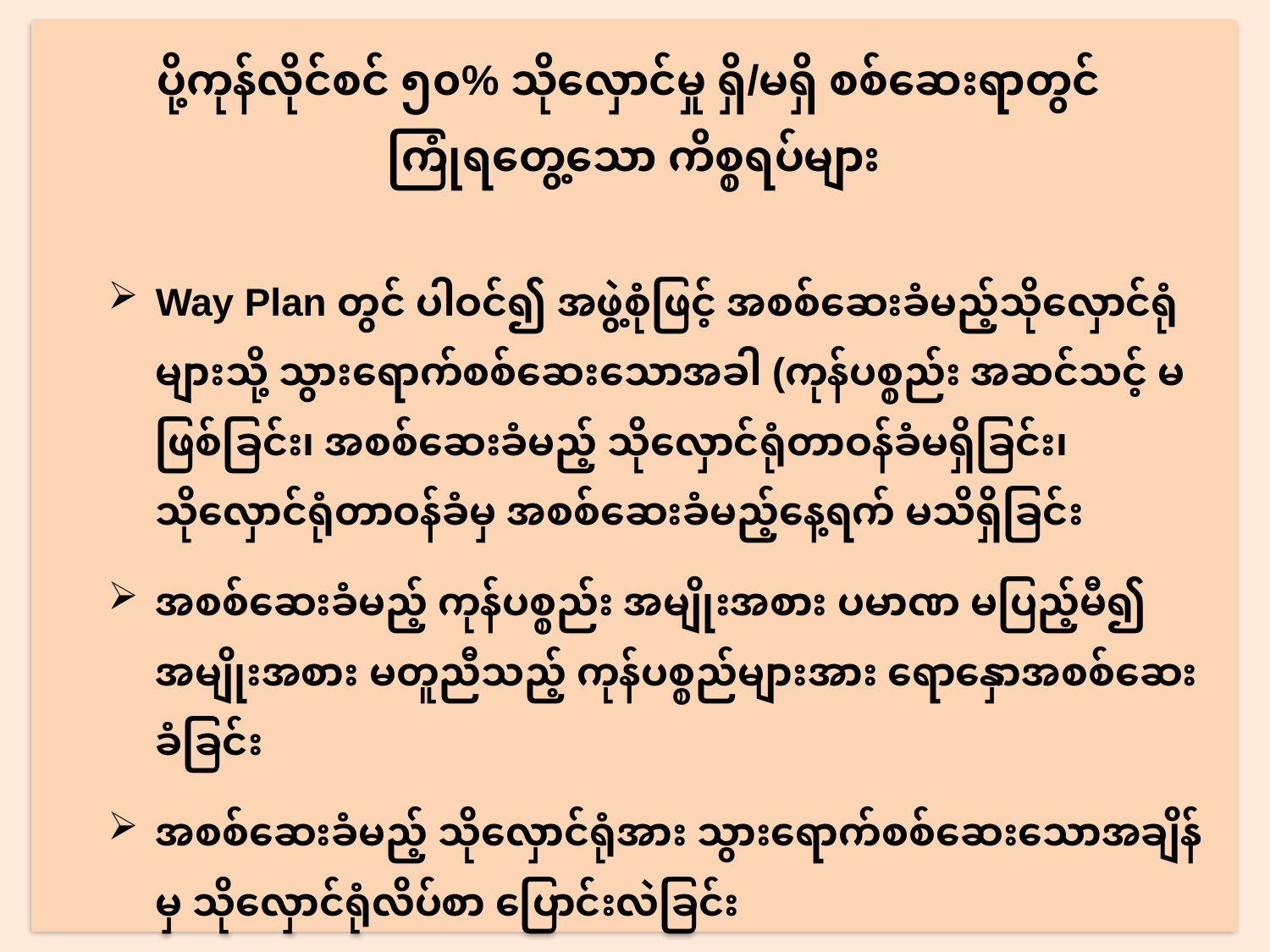

ပို့ကုန်လိုင်စင် ၅၀% သိုလှောင်မှု ရှိ/မရှိ စစ်ဆေးရာတွင်
ကြုံရတွေ့သော ကိစ္စရပ်များ

Way Plan တွင် ပါဝင်၍ အဖွဲ့စုံဖြင့် အစစ်ဆေးခံမည့်သိုလှောင်ရုံများသို့ သွားရောက်စစ်ဆေးသောအခါ (ကုန်ပစ္စည်း အဆင်သင့် မဖြစ်ခြင်း၊ အစစ်ဆေးခံမည့် သိုလှောင်ရုံတာဝန်ခံမရှိခြင်း၊ သိုလှောင်ရုံတာဝန်ခံမှ အစစ်ဆေးခံမည့်နေ့ရက် မသိရှိခြင်း
အစစ်ဆေးခံမည့် ကုန်ပစ္စည်း အမျိုးအစား ပမာဏ မပြည့်မီ၍ အမျိုးအစား မတူညီသည့် ကုန်ပစ္စည်များအား ရောနှောအစစ်ဆေးခံခြင်း
အစစ်ဆေးခံမည့် သိုလှောင်ရုံအား သွားရောက်စစ်ဆေးသောအချိန်မှ သိုလှောင်ရုံလိပ်စာ ပြောင်းလဲခြင်း